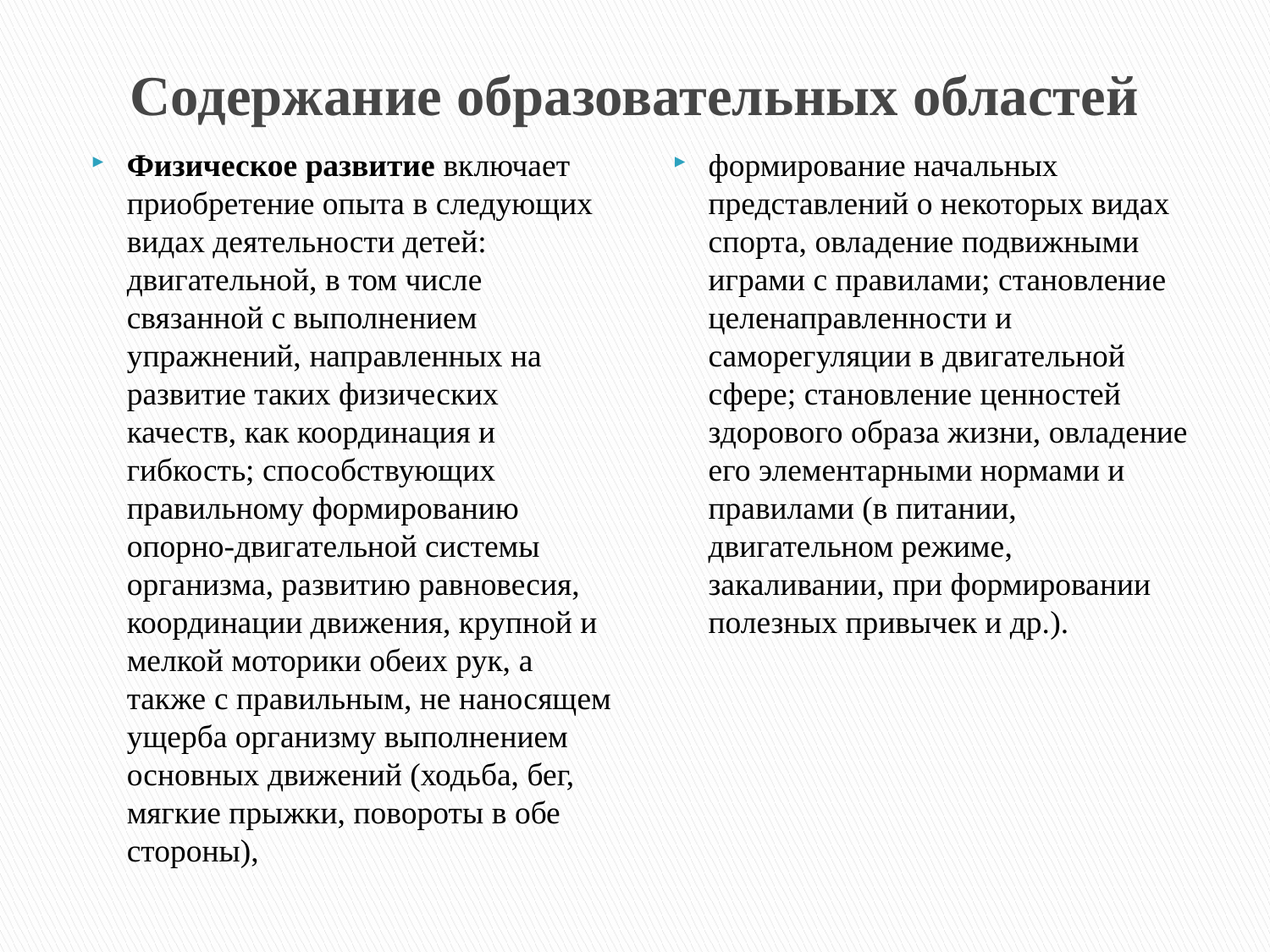

# Содержание образовательных областей
Физическое развитие включает приобретение опыта в следующих видах деятельности детей: двигательной, в том числе связанной с выполнением упражнений, направленных на развитие таких физических качеств, как координация и гибкость; способствующих правильному формированию опорно-двигательной системы организма, развитию равновесия, координации движения, крупной и мелкой моторики обеих рук, а также с правильным, не наносящем ущерба организму выполнением основных движений (ходьба, бег, мягкие прыжки, повороты в обе стороны),

формирование начальных представлений о некоторых видах спорта, овладение подвижными играми с правилами; становление целенаправленности и саморегуляции в двигательной сфере; становление ценностей здорового образа жизни, овладение его элементарными нормами и правилами (в питании, двигательном режиме, закаливании, при формировании полезных привычек и др.).